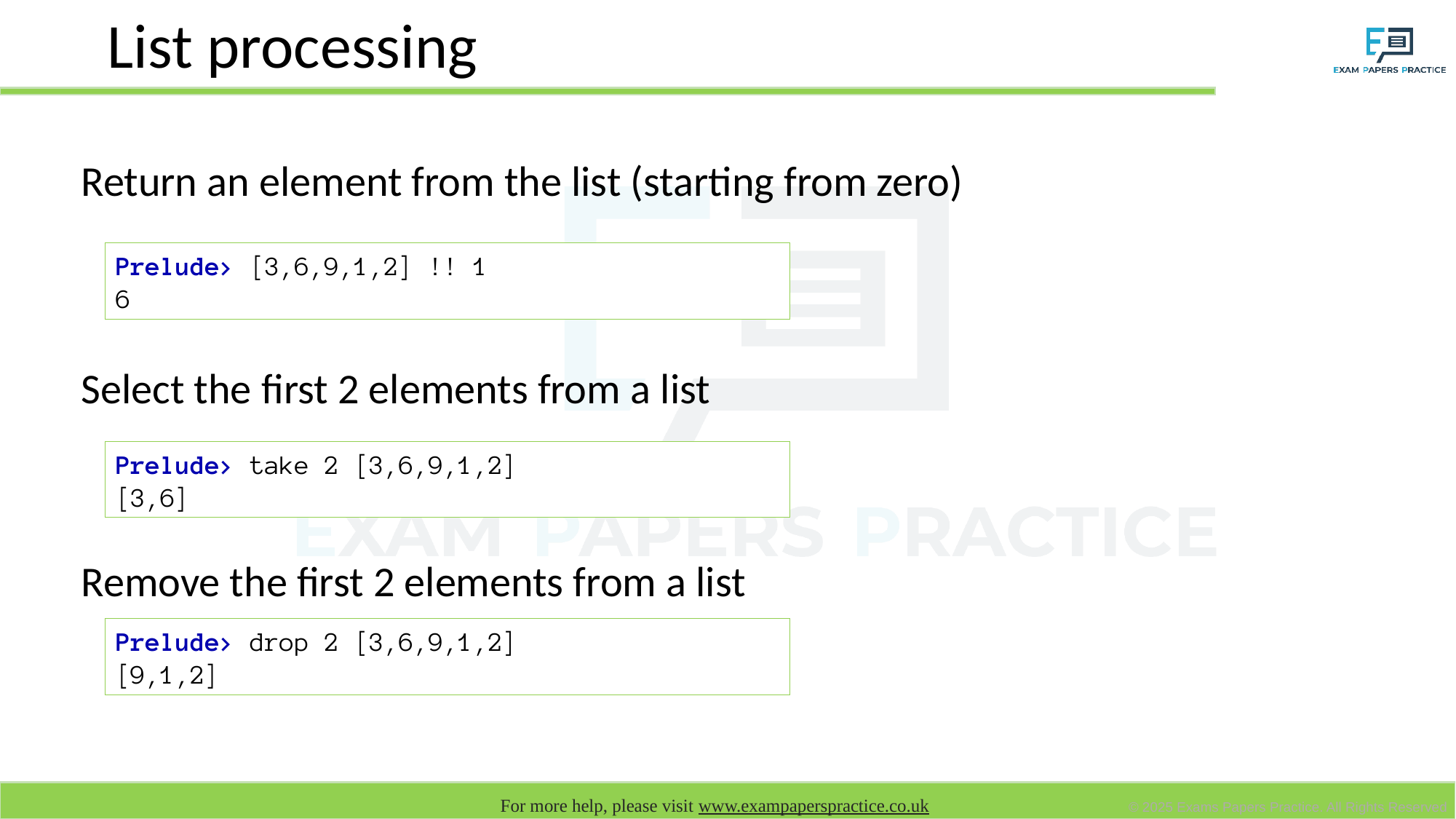

# List processing
    Return an element from the list (starting from zero)
Prelude> [3,6,9,1,2] !! 1
6
    Select the first 2 elements from a list
Prelude> take 2 [3,6,9,1,2]
[3,6]
    Remove the first 2 elements from a list
Prelude> drop 2 [3,6,9,1,2]
[9,1,2]